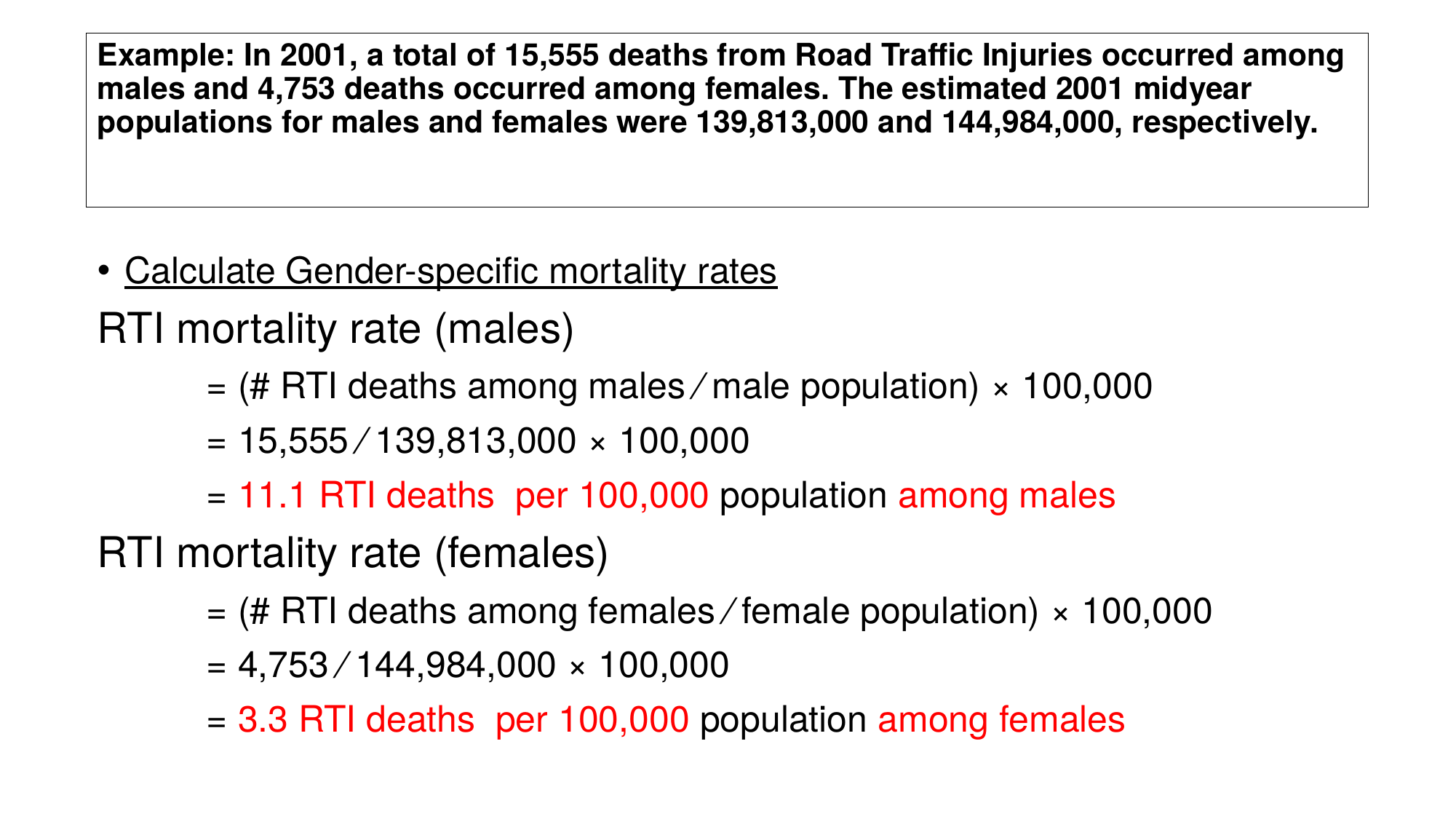

# Example: In 2001, a total of 15,555 deaths from Road Traffic Injuries occurred among males and 4,753 deaths occurred among females. The estimated 2001 midyear populations for males and females were 139,813,000 and 144,984,000, respectively.
Calculate Gender-specific mortality rates
RTI mortality rate (males)
	= (# RTI deaths among males ⁄ male population) × 100,000
	= 15,555 ⁄ 139,813,000 × 100,000
	= 11.1 RTI deaths  per 100,000 population among males
RTI mortality rate (females)
	= (# RTI deaths among females ⁄ female population) × 100,000
	= 4,753 ⁄ 144,984,000 × 100,000
	= 3.3 RTI deaths  per 100,000 population among females